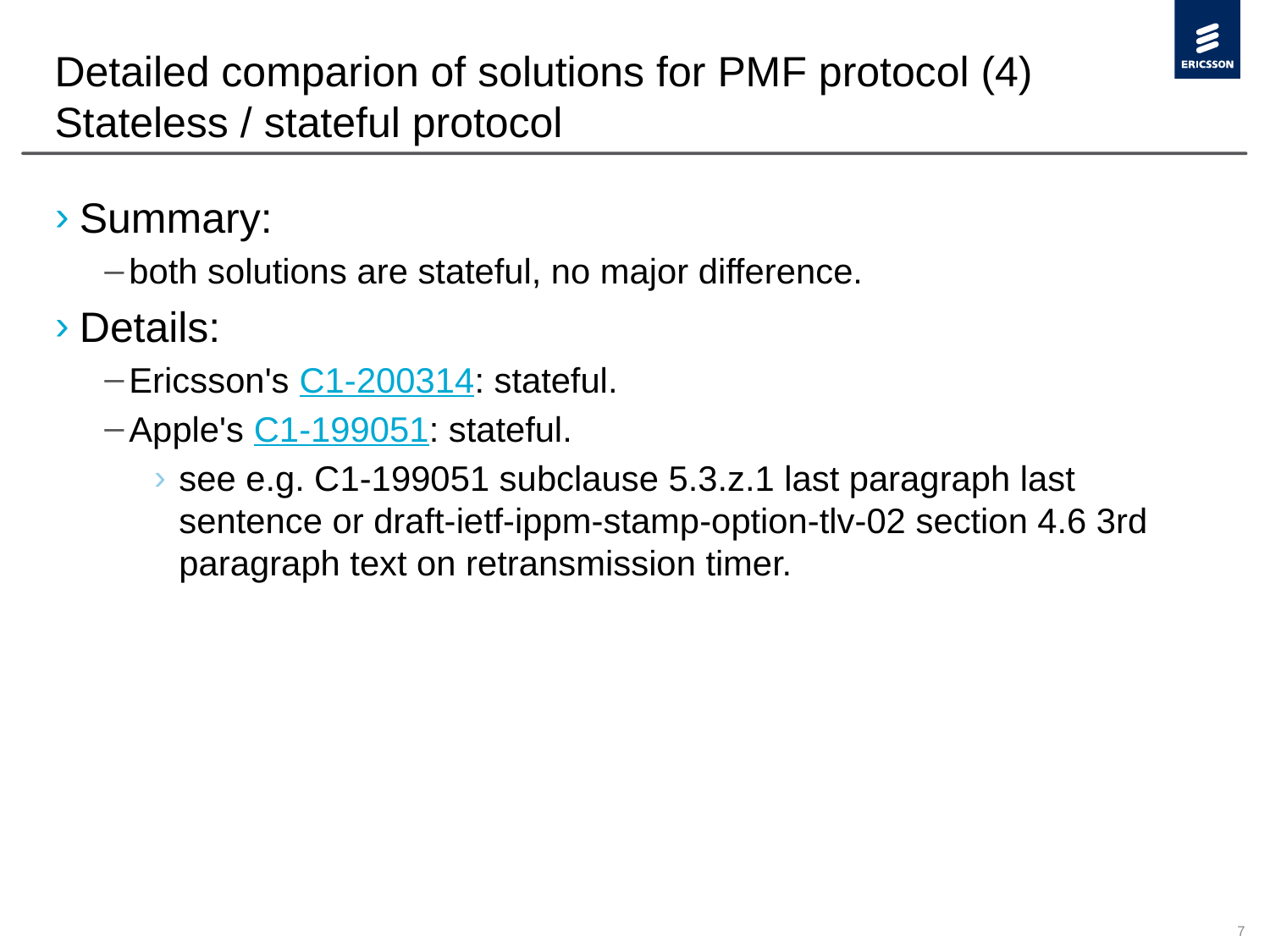

# Detailed comparion of solutions for PMF protocol (4) Stateless / stateful protocol
Summary:
both solutions are stateful, no major difference.
Details:
Ericsson's C1-200314: stateful.
Apple's C1-199051: stateful.
see e.g. C1-199051 subclause 5.3.z.1 last paragraph last sentence or draft-ietf-ippm-stamp-option-tlv-02 section 4.6 3rd paragraph text on retransmission timer.